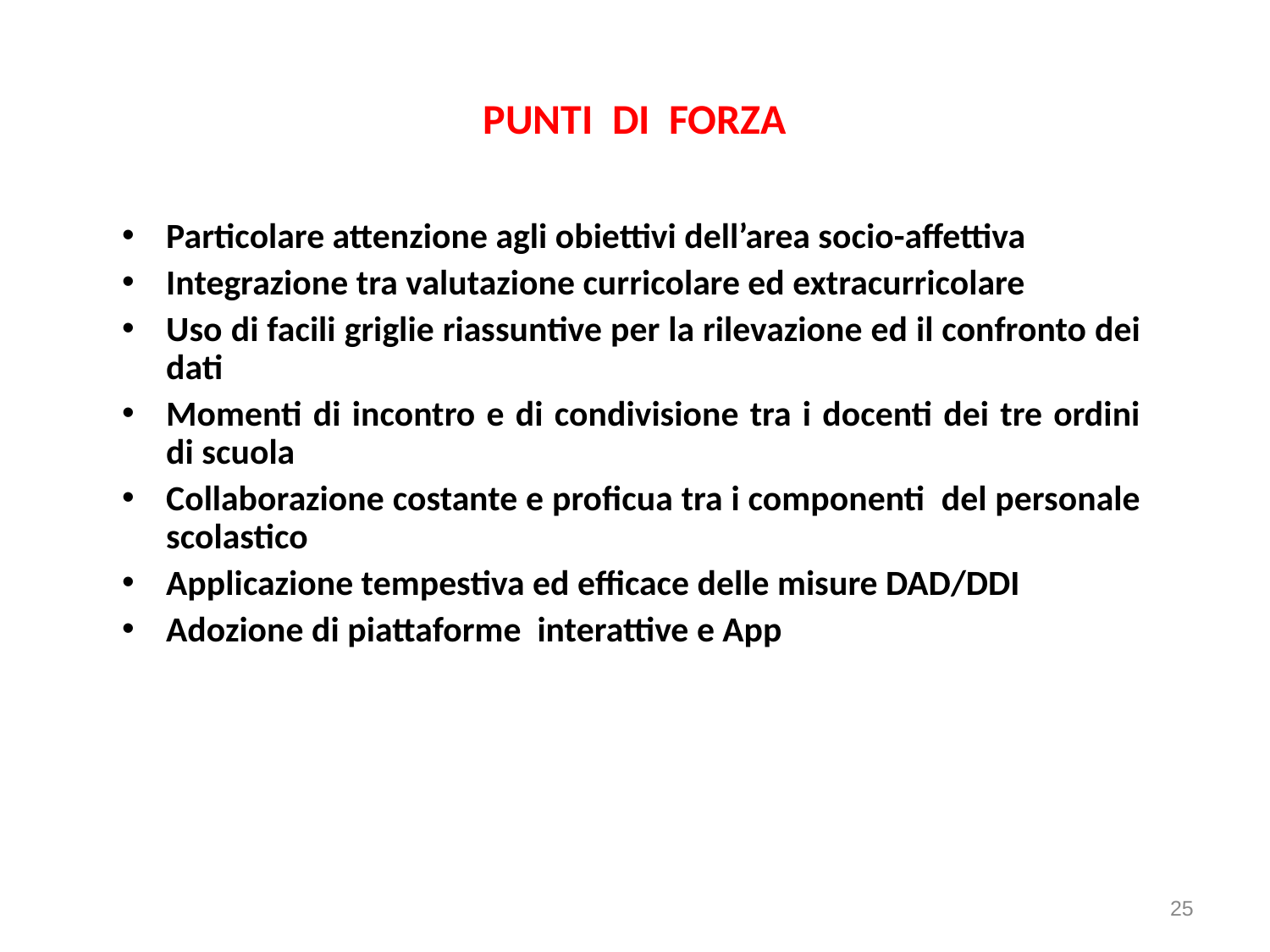

# PUNTI  DI  FORZA
Particolare attenzione agli obiettivi dell’area socio-affettiva
Integrazione tra valutazione curricolare ed extracurricolare
Uso di facili griglie riassuntive per la rilevazione ed il confronto dei dati
Momenti di incontro e di condivisione tra i docenti dei tre ordini di scuola
Collaborazione costante e proficua tra i componenti  del personale scolastico
Applicazione tempestiva ed efficace delle misure DAD/DDI
Adozione di piattaforme  interattive e App

25